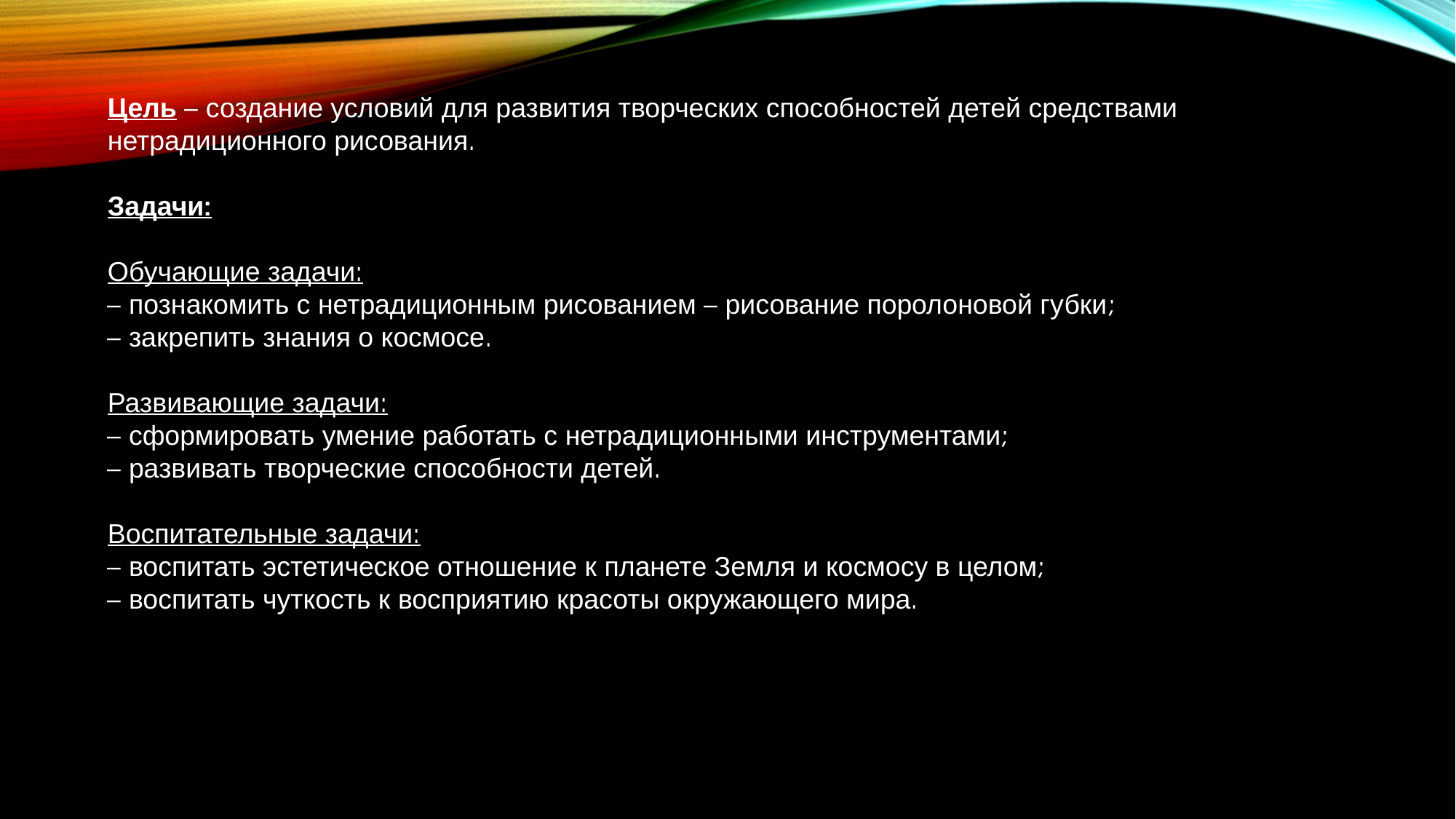

Цель – создание условий для развития творческих способностей детей средствами нетрадиционного рисования.

Задачи:

Обучающие задачи:
– познакомить с нетрадиционным рисованием – рисование поролоновой губки;
– закрепить знания о космосе.

Развивающие задачи:
– сформировать умение работать с нетрадиционными инструментами;
– развивать творческие способности детей.

Воспитательные задачи:
– воспитать эстетическое отношение к планете Земля и космосу в целом;
– воспитать чуткость к восприятию красоты окружающего мира.